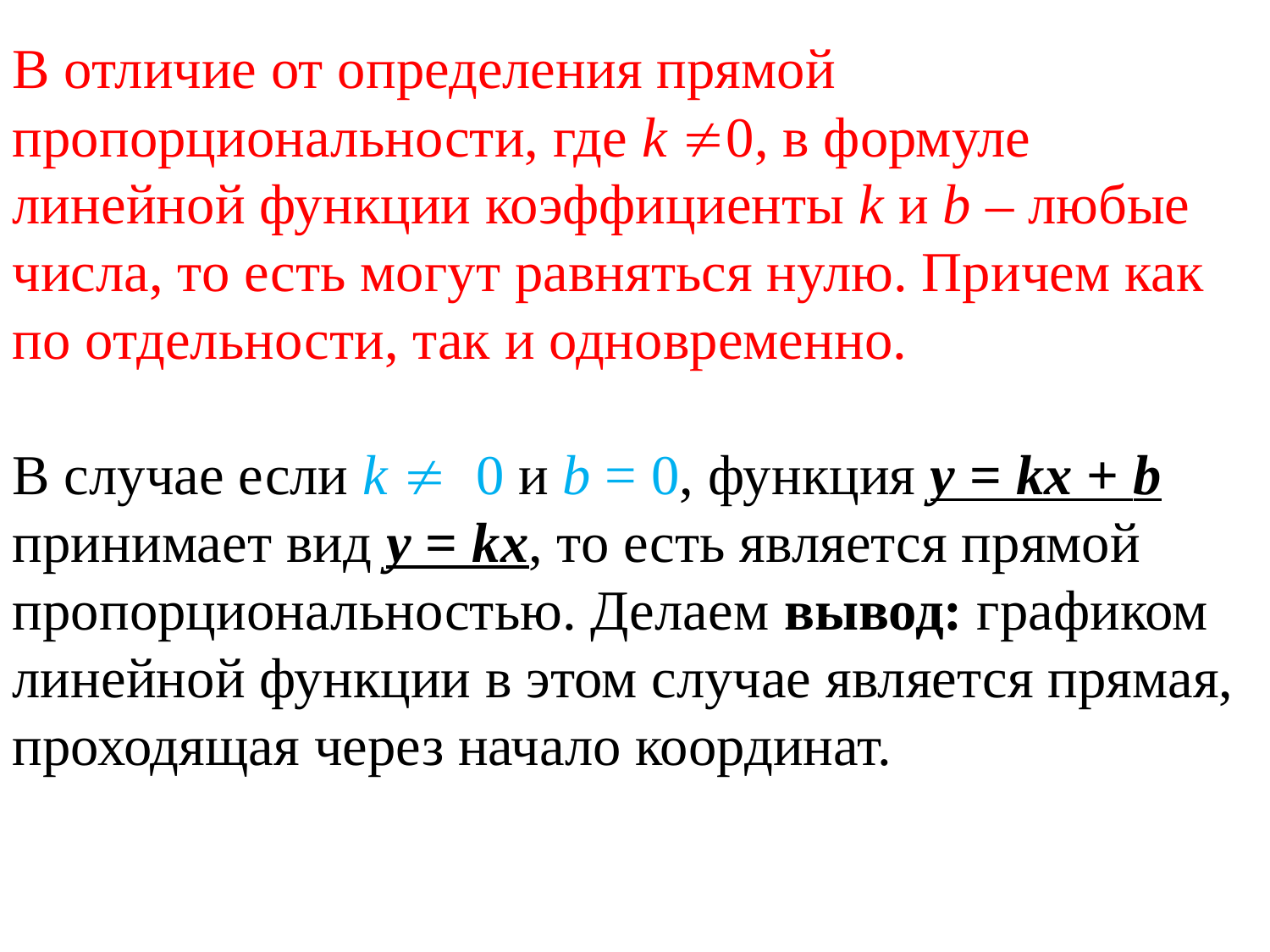

В отличие от определения прямой пропорциональности, где k ≠0, в формуле линейной функции коэффициенты k и b – любые числа, то есть могут равняться нулю. Причем как по отдельности, так и одновременно.

В случае если k ≠  0 и b = 0, функция у = kx + b принимает вид у = kx, то есть является прямой пропорциональностью. Делаем вывод: графиком линейной функции в этом случае является прямая, проходящая через начало координат.